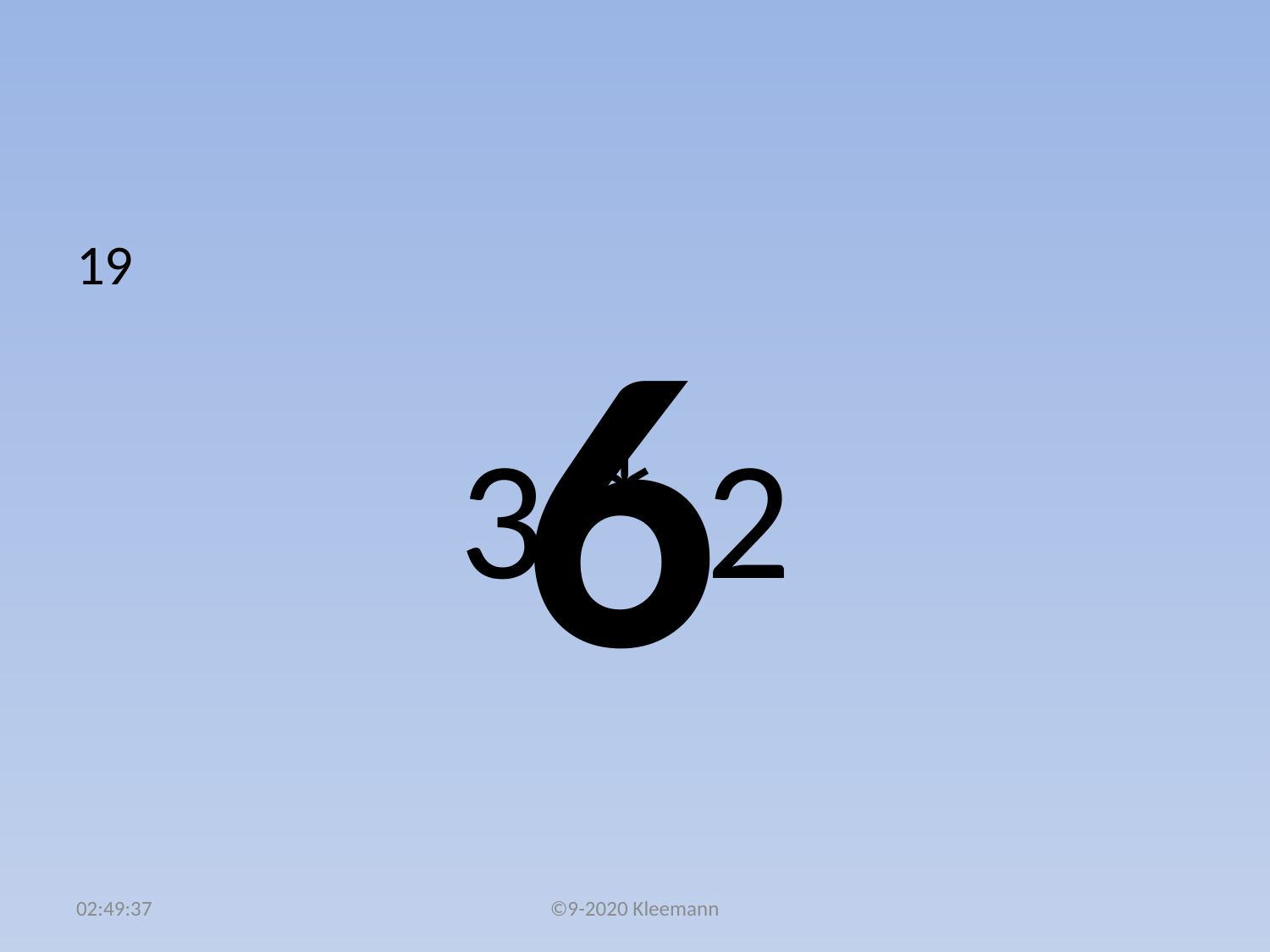

#
19

          3 * 2
6
02:49:37
©9-2020 Kleemann